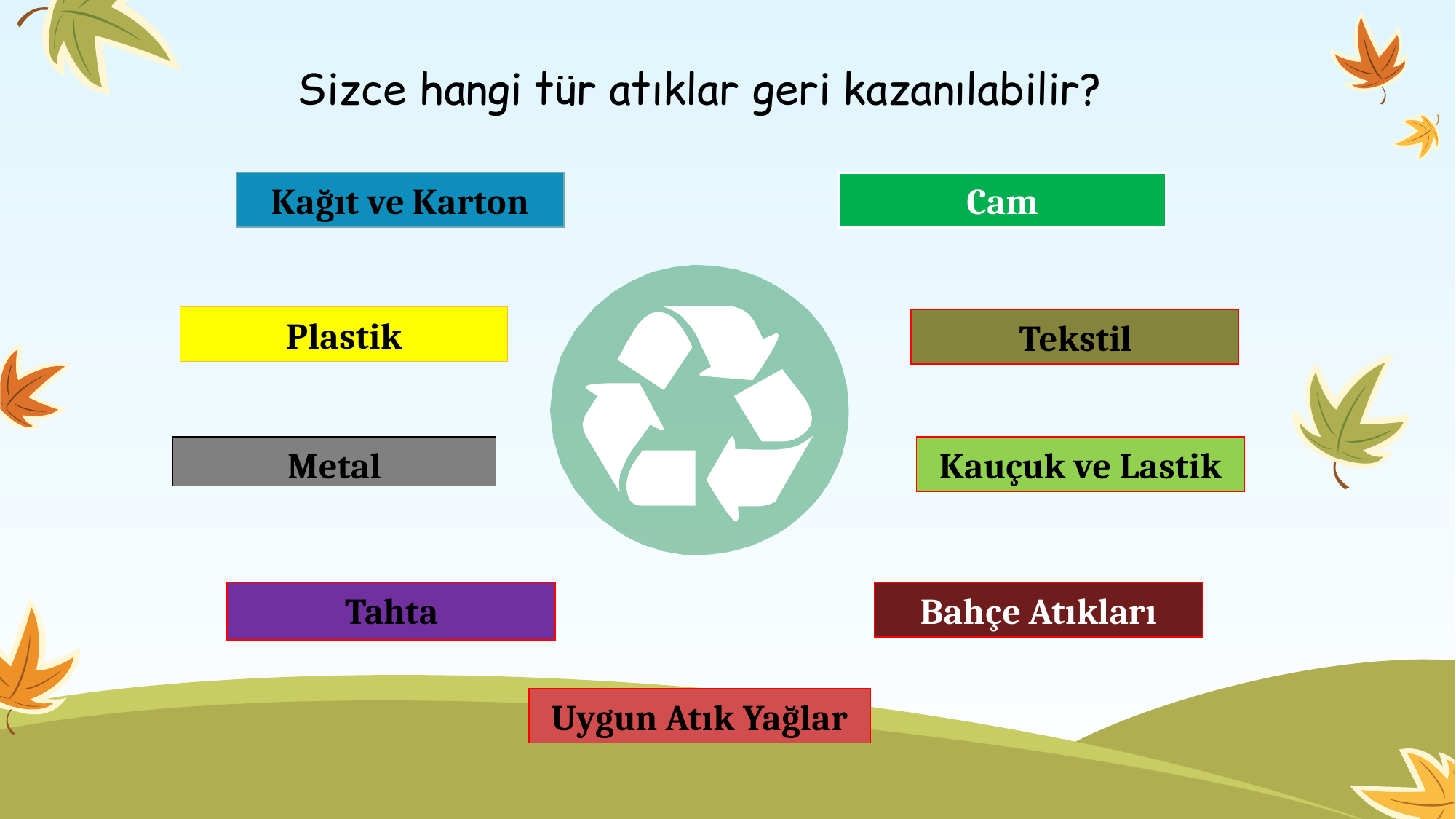

Sizce hangi tür atıklar geri kazanılabilir?
Kağıt ve Karton
Cam

Plastik
Tekstil
Metal
Kauçuk ve Lastik
Tahta
Bahçe Atıkları
Uygun Atık Yağlar